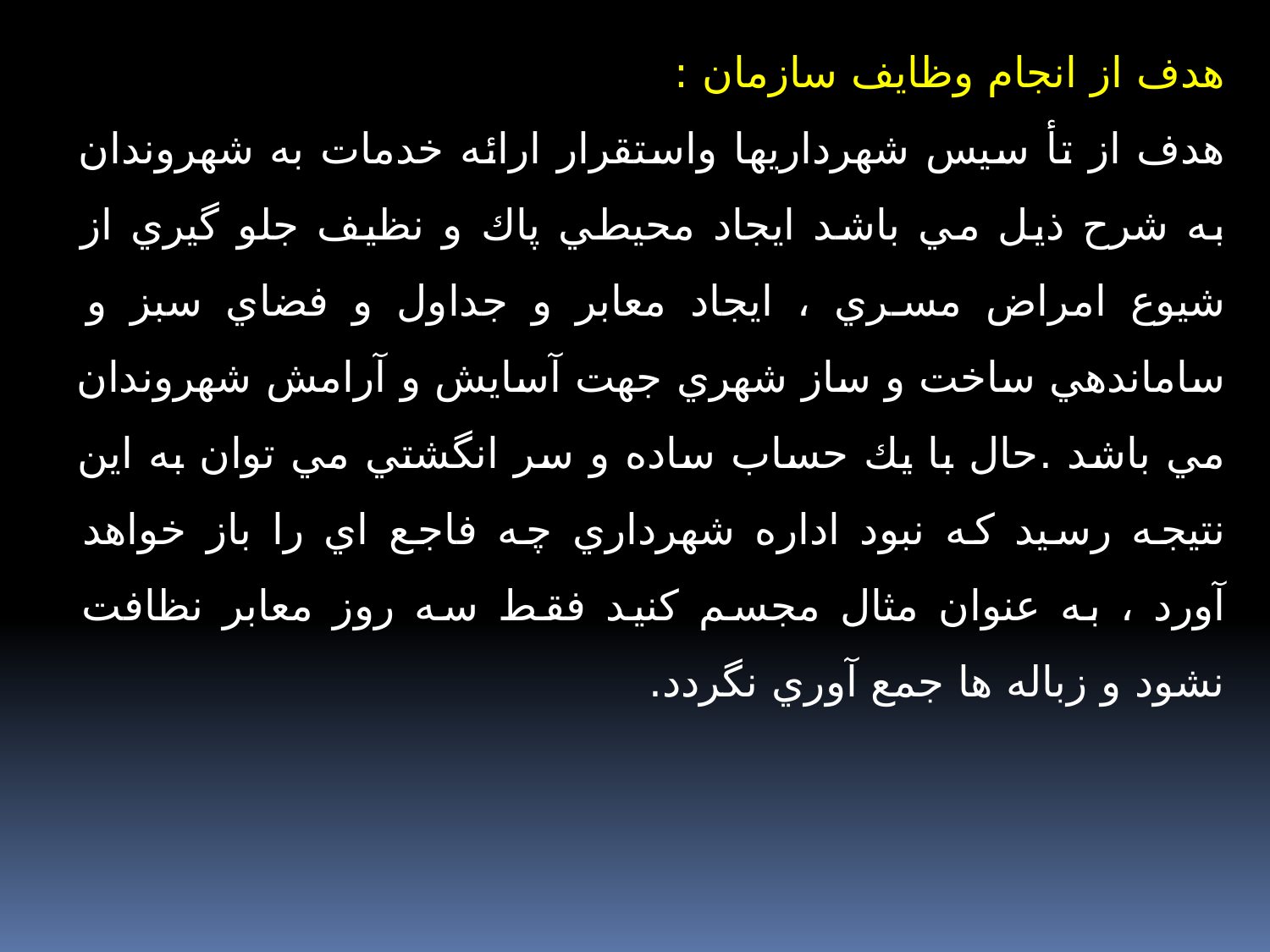

هدف از انجام وظايف سازمان :
هدف از تأ سيس شهرداريها واستقرار ارائه خدمات به شهروندان به شرح ذيل مي باشد ايجاد محيطي پاك و نظيف جلو گيري از شيوع امراض مسري ، ايجاد معابر و جداول و فضاي سبز و ساماندهي ساخت و ساز شهري جهت آسايش و آرامش شهروندان مي باشد .حال با يك حساب ساده و سر انگشتي مي توان به اين نتيجه رسيد كه نبود اداره شهرداري چه فاجع اي را باز خواهد آورد ، به عنوان مثال مجسم كنيد فقط سه روز معابر نظافت نشود و زباله ها جمع آوري نگردد.